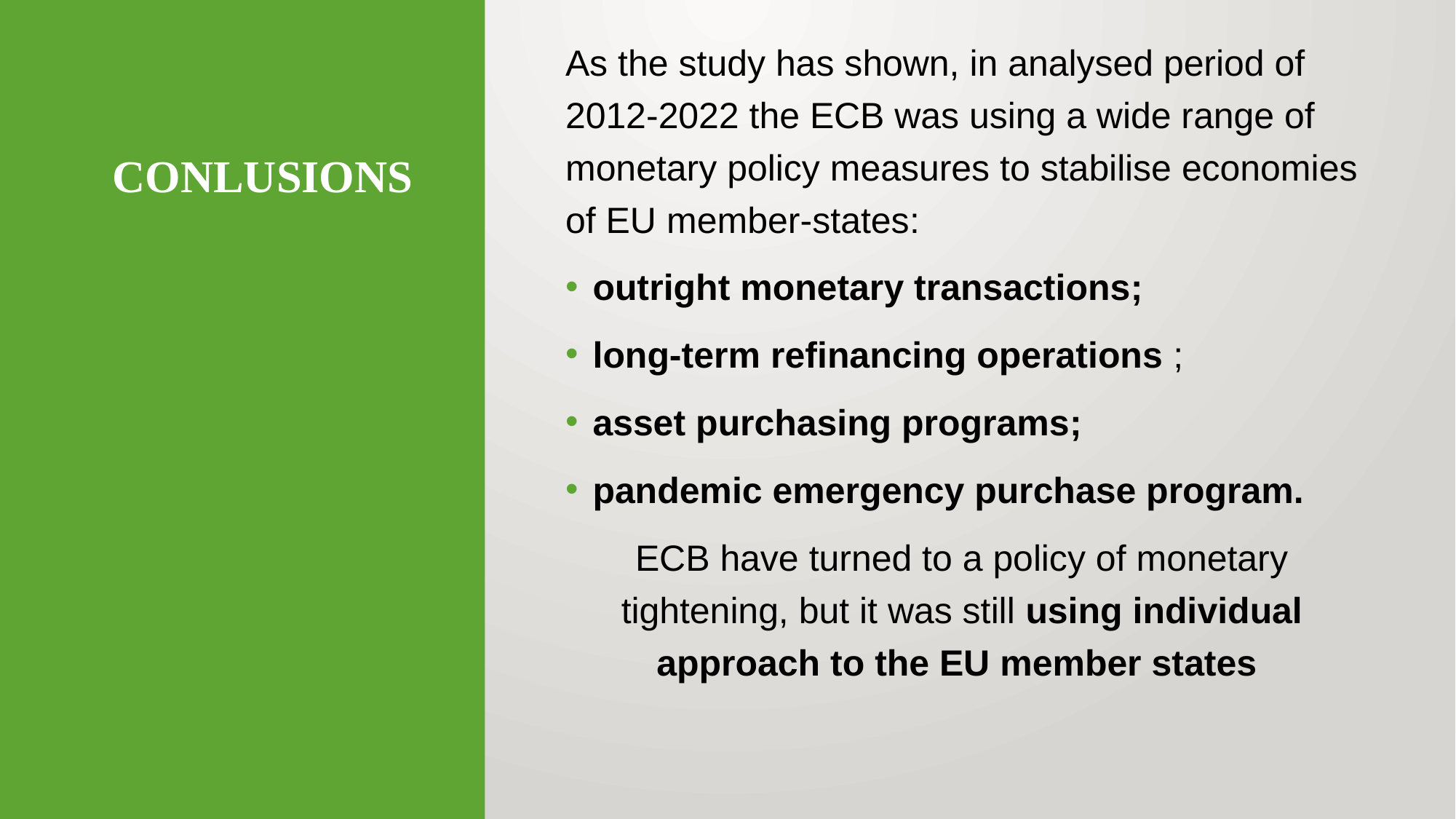

As the study has shown, in analysed period of 2012-2022 the ECB was using a wide range of monetary policy measures to stabilise economies of EU member-states:
outright monetary transactions;
long-term refinancing operations ;
asset purchasing programs;
pandemic emergency purchase program.
ECB have turned to a policy of monetary tightening, but it was still using individual approach to the EU member states
# CONLUSIONS